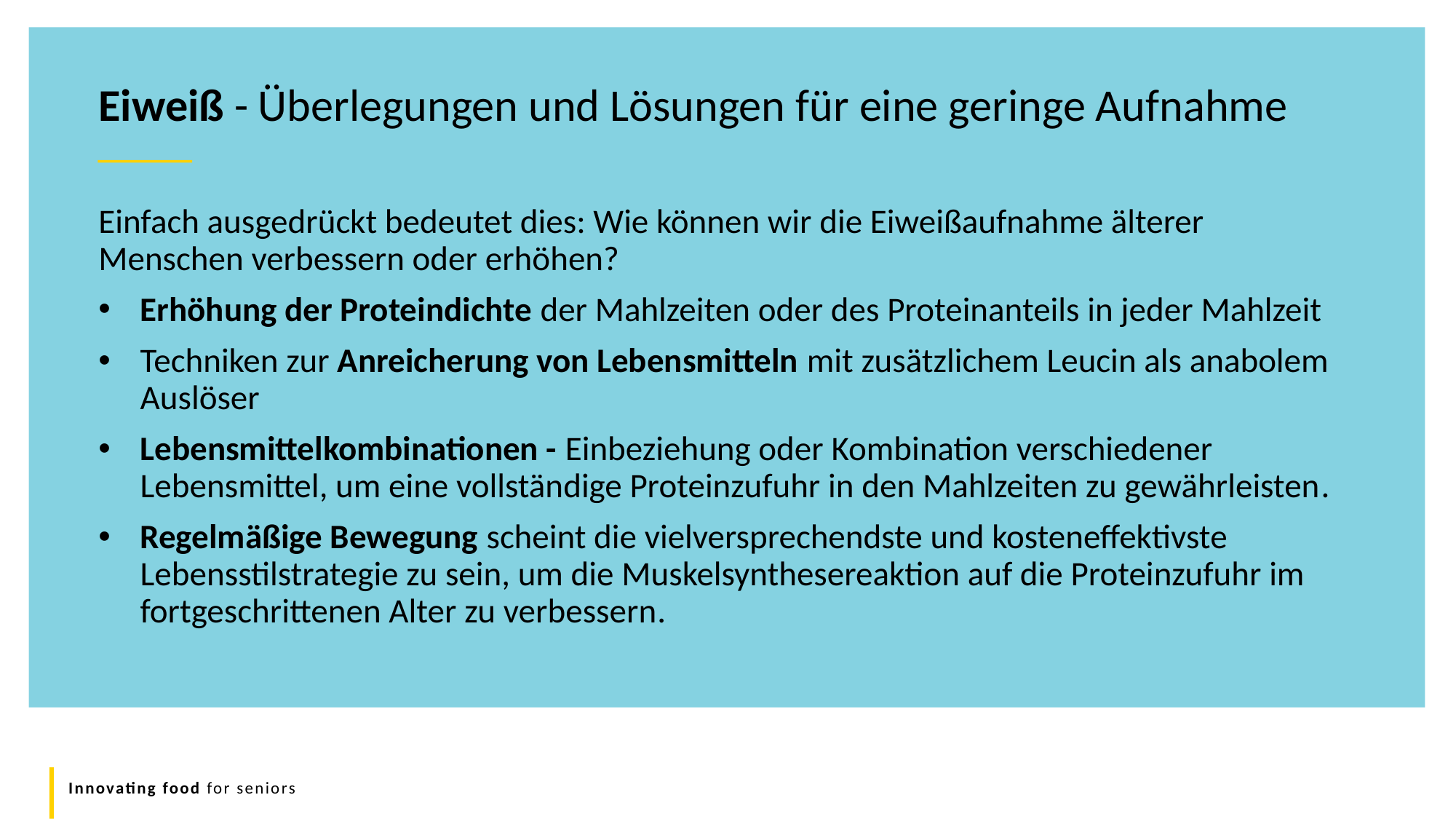

Eiweiß - Überlegungen und Lösungen für eine geringe Aufnahme
Einfach ausgedrückt bedeutet dies: Wie können wir die Eiweißaufnahme älterer Menschen verbessern oder erhöhen?
Erhöhung der Proteindichte der Mahlzeiten oder des Proteinanteils in jeder Mahlzeit
Techniken zur Anreicherung von Lebensmitteln mit zusätzlichem Leucin als anabolem Auslöser
Lebensmittelkombinationen - Einbeziehung oder Kombination verschiedener Lebensmittel, um eine vollständige Proteinzufuhr in den Mahlzeiten zu gewährleisten.
Regelmäßige Bewegung scheint die vielversprechendste und kosteneffektivste Lebensstilstrategie zu sein, um die Muskelsynthesereaktion auf die Proteinzufuhr im fortgeschrittenen Alter zu verbessern.